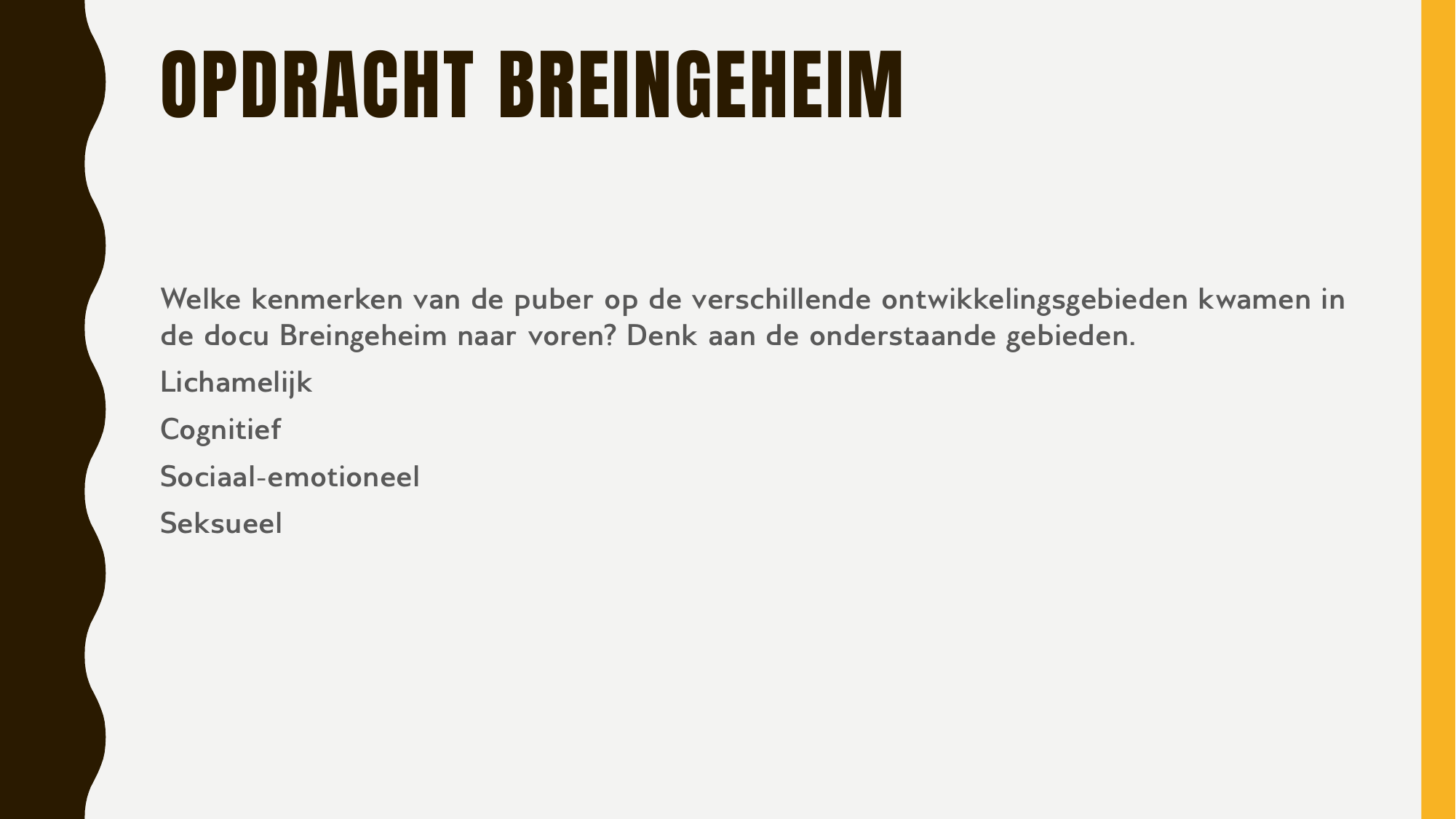

# Opdracht breingeheim
Welke kenmerken van de puber op de verschillende ontwikkelingsgebieden kwamen in de docu Breingeheim naar voren? Denk aan de onderstaande gebieden.
Lichamelijk
Cognitief
Sociaal-emotioneel
Seksueel